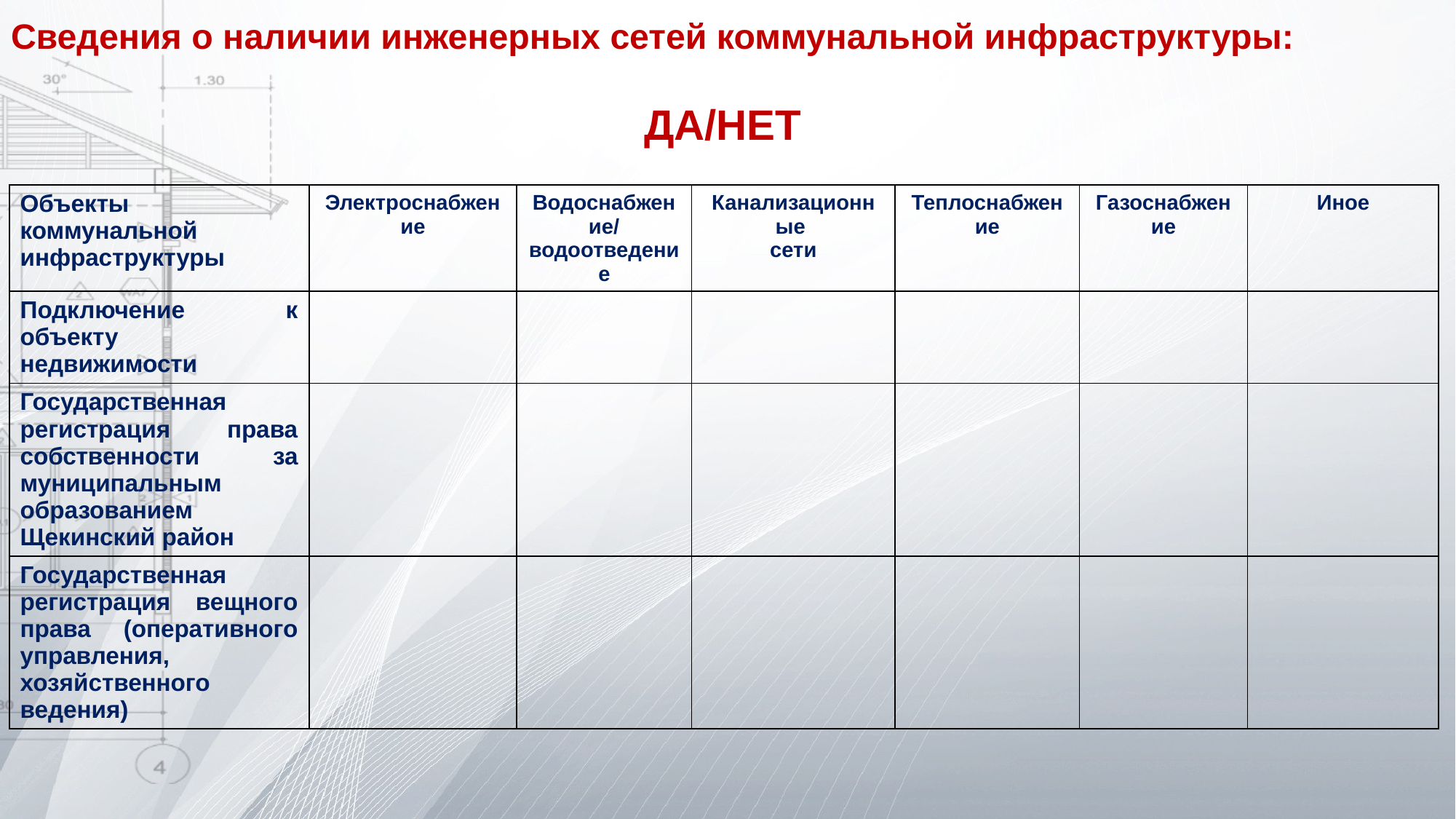

# Сведения о наличии инженерных сетей коммунальной инфраструктуры:
ДА/НЕТ
| Объекты коммунальной инфраструктуры | Электроснабжение | Водоснабжение/ водоотведение | Канализационные сети | Теплоснабжение | Газоснабжение | Иное |
| --- | --- | --- | --- | --- | --- | --- |
| Подключение к объекту недвижимости |  |  |  |  |  |  |
| Государственная регистрация права собственности за муниципальным образованием Щекинский район |  |  |  |  |  |  |
| Государственная регистрация вещного права (оперативного управления, хозяйственного ведения) |  |  |  |  |  |  |